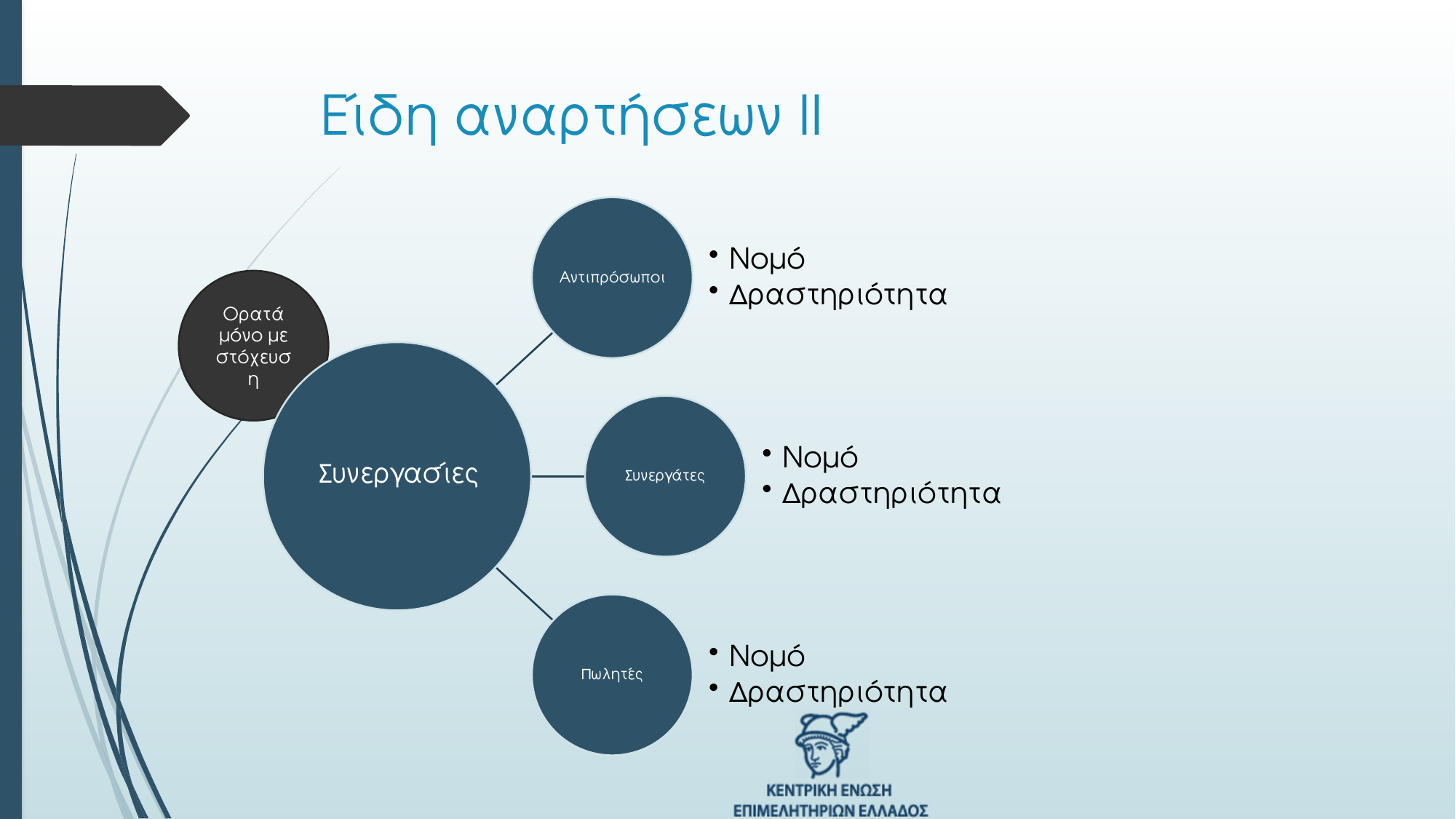

# Είδη αναρτήσεων ΙΙ
Αντιπρόσωποι
Νομό
Δραστηριότητα
Συνεργάτες
Νομό
Δραστηριότητα
Πωλητές
Νομό
Δραστηριότητα

Ορατά μόνο με στόχευση
Συνεργασίες